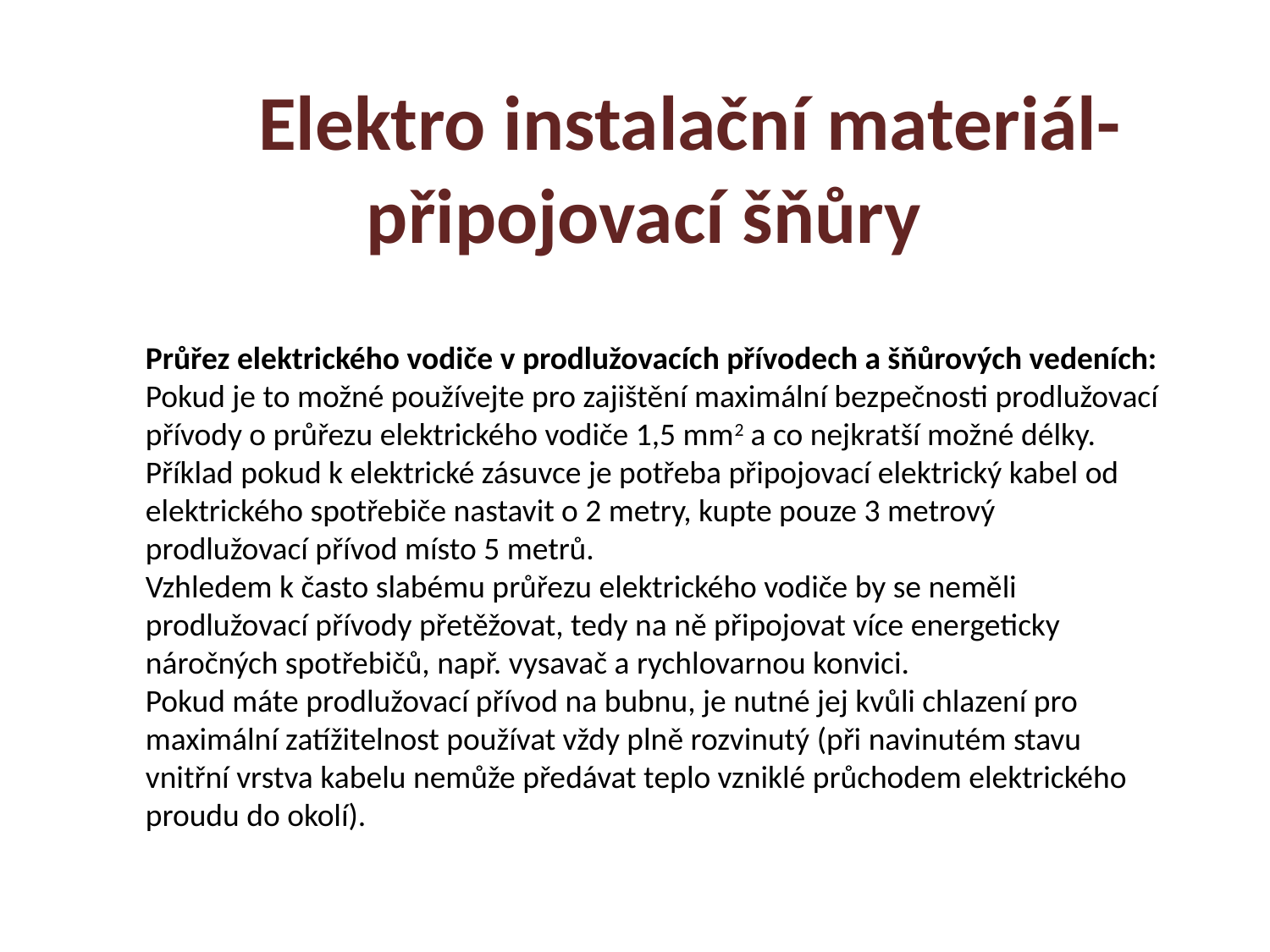

Elektro instalační materiál-připojovací šňůry

Průřez elektrického vodiče v prodlužovacích přívodech a šňůrových vedeních:
Pokud je to možné používejte pro zajištění maximální bezpečnosti prodlužovací přívody o průřezu elektrického vodiče 1,5 mm2 a co nejkratší možné délky. Příklad pokud k elektrické zásuvce je potřeba připojovací elektrický kabel od elektrického spotřebiče nastavit o 2 metry, kupte pouze 3 metrový prodlužovací přívod místo 5 metrů.
Vzhledem k často slabému průřezu elektrického vodiče by se neměli prodlužovací přívody přetěžovat, tedy na ně připojovat více energeticky náročných spotřebičů, např. vysavač a rychlovarnou konvici.
Pokud máte prodlužovací přívod na bubnu, je nutné jej kvůli chlazení pro maximální zatížitelnost používat vždy plně rozvinutý (při navinutém stavu vnitřní vrstva kabelu nemůže předávat teplo vzniklé průchodem elektrického proudu do okolí).